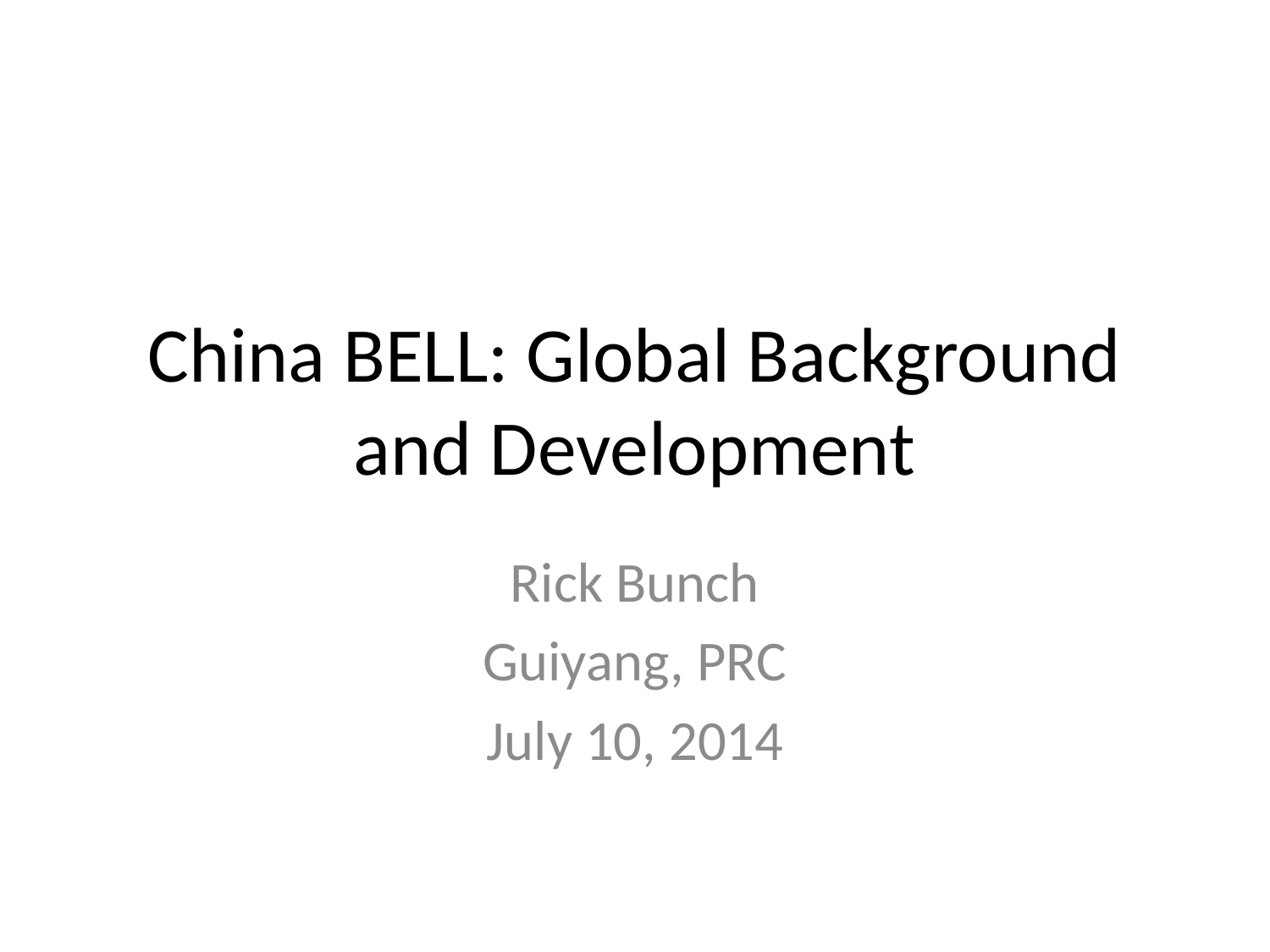

# China BELL: Global Background and Development
Rick Bunch
Guiyang, PRC
July 10, 2014